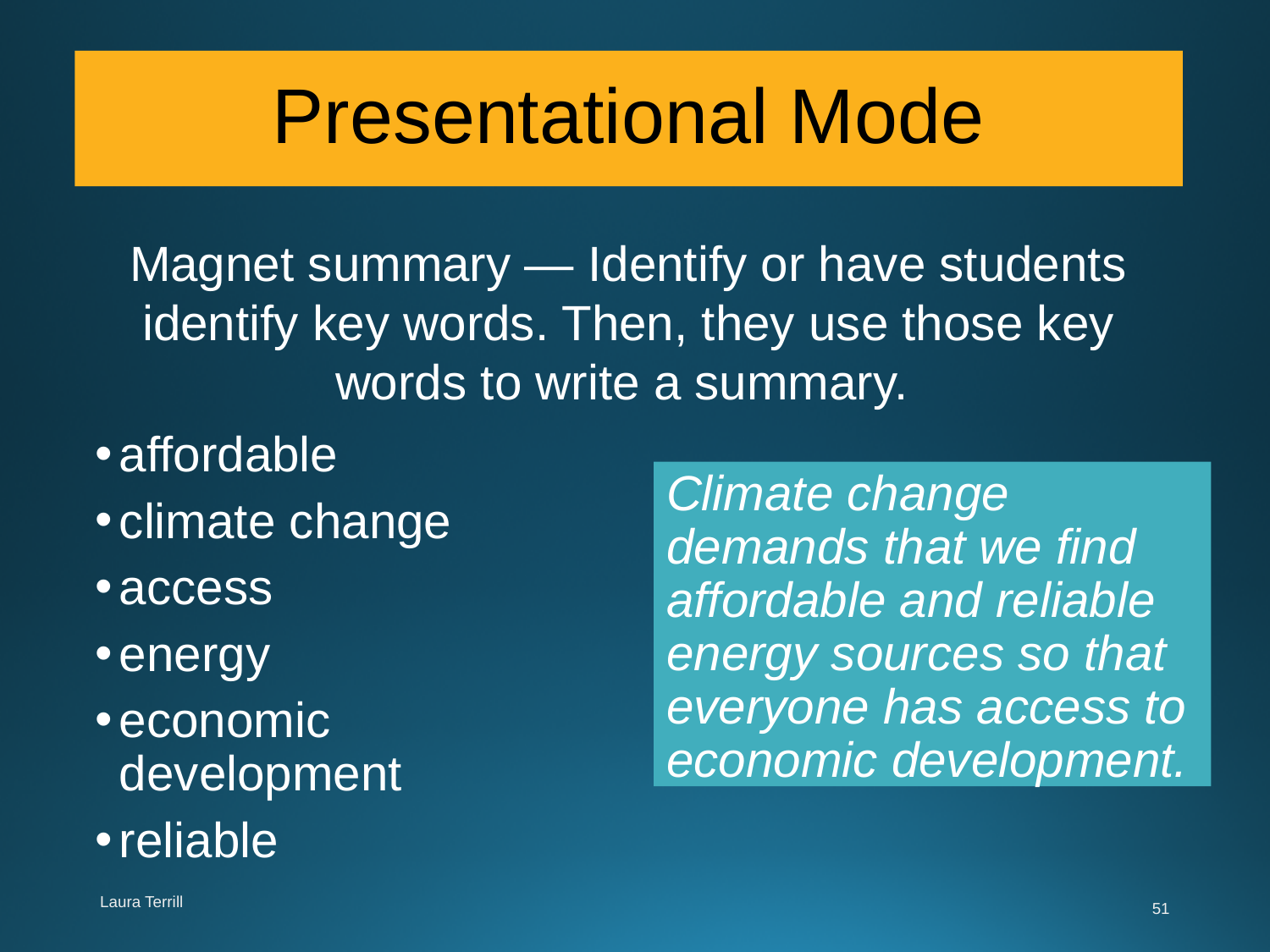

# Presentational Mode
Magnet summary — Identify or have students identify key words. Then, they use those key words to write a summary.
affordable
climate change
access
energy
economic development
reliable
Climate change demands that we find affordable and reliable energy sources so that everyone has access to economic development.
Laura Terrill
51